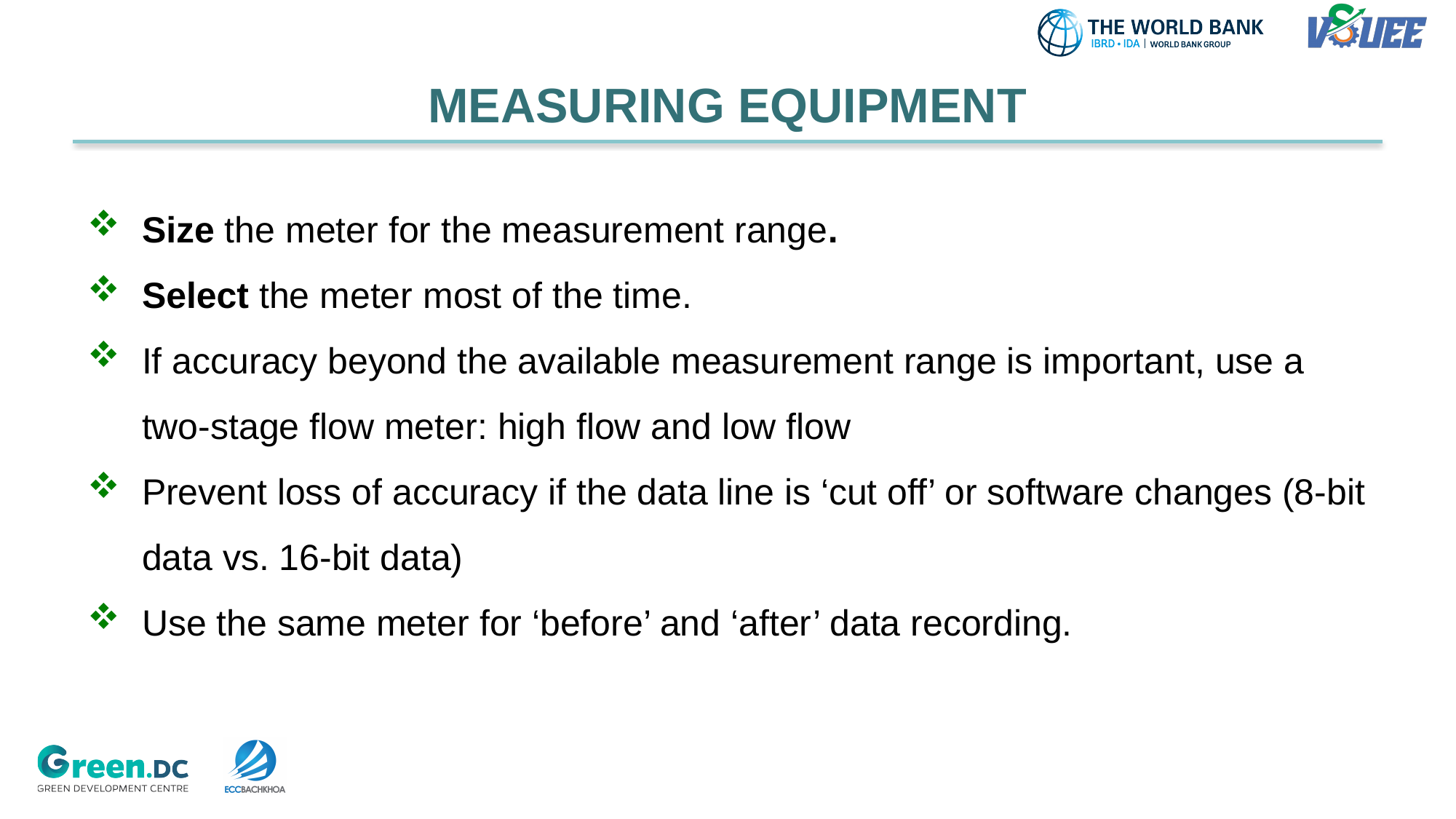

# MEASURING EQUIPMENT
Size the meter for the measurement range.
Select the meter most of the time.
If accuracy beyond the available measurement range is important, use a two-stage flow meter: high flow and low flow
Prevent loss of accuracy if the data line is ‘cut off’ or software changes (8-bit data vs. 16-bit data)
Use the same meter for ‘before’ and ‘after’ data recording.